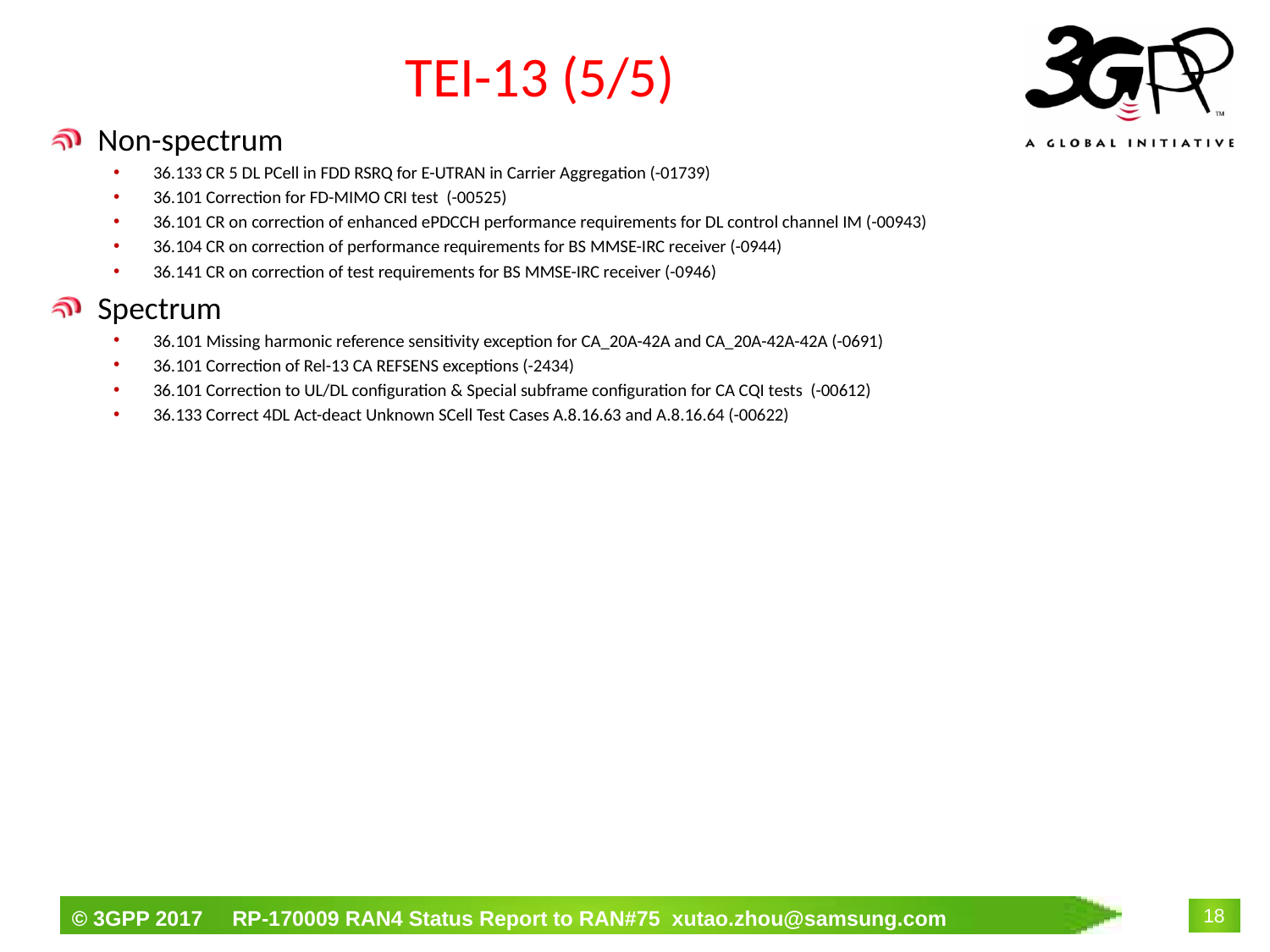

# TEI-13 (5/5)
Non-spectrum
36.133 CR 5 DL PCell in FDD RSRQ for E-UTRAN in Carrier Aggregation (-01739)
36.101 Correction for FD-MIMO CRI test  (-00525)
36.101 CR on correction of enhanced ePDCCH performance requirements for DL control channel IM (-00943)
36.104 CR on correction of performance requirements for BS MMSE-IRC receiver (-0944)
36.141 CR on correction of test requirements for BS MMSE-IRC receiver (-0946)
Spectrum
36.101 Missing harmonic reference sensitivity exception for CA_20A-42A and CA_20A-42A-42A (-0691)
36.101 Correction of Rel-13 CA REFSENS exceptions (-2434)
36.101 Correction to UL/DL configuration & Special subframe configuration for CA CQI tests  (-00612)
36.133 Correct 4DL Act-deact Unknown SCell Test Cases A.8.16.63 and A.8.16.64 (-00622)